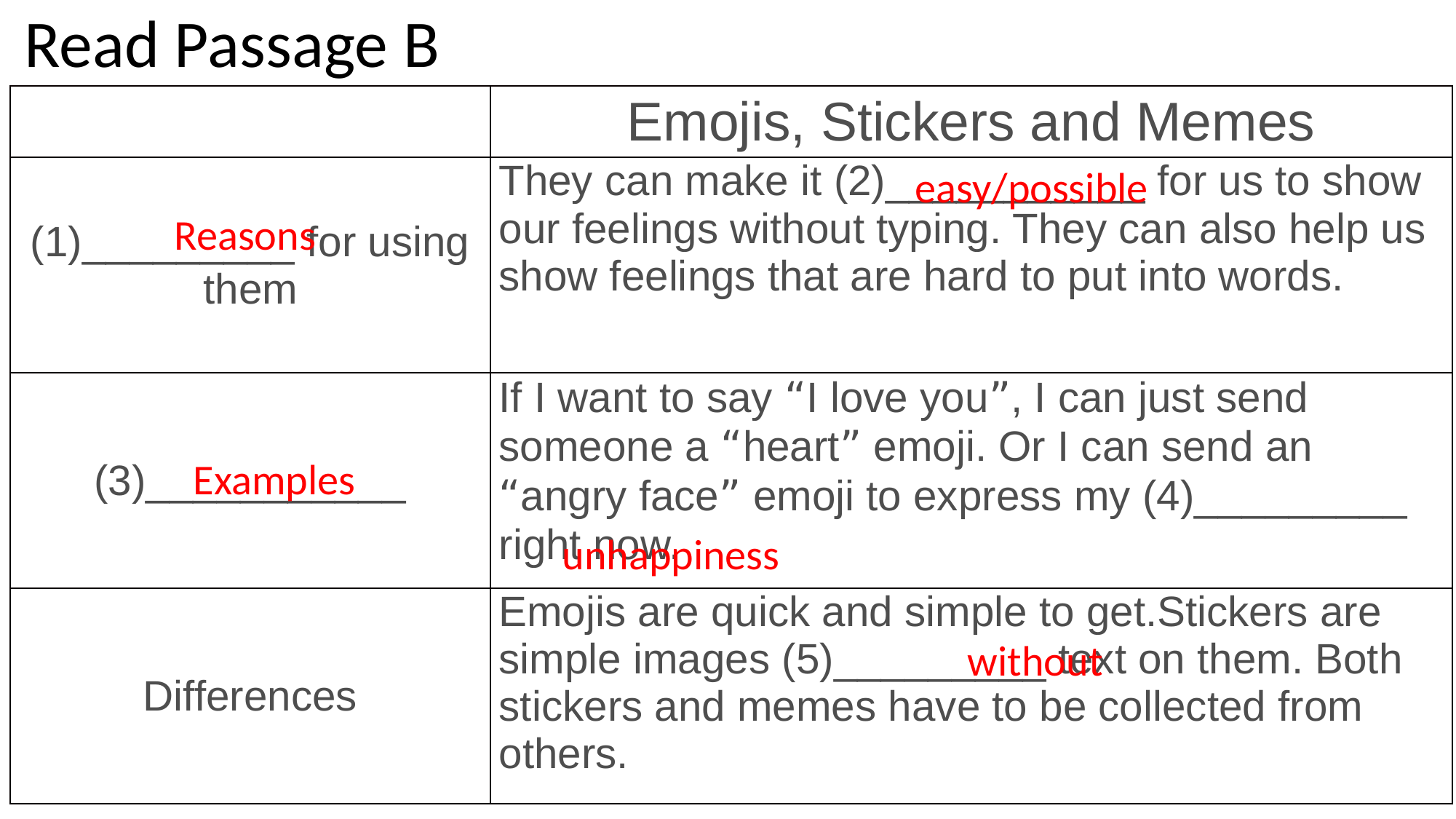

# Read Passage B
|  | Emojis, Stickers and Memes |
| --- | --- |
| (1)\_\_\_\_\_\_\_\_\_ for using them | They can make it (2)\_\_\_\_\_\_\_\_\_\_\_ for us to show our feelings without typing. They can also help us show feelings that are hard to put into words. |
| (3)\_\_\_\_\_\_\_\_\_\_\_ | If I want to say “I love you”, I can just send someone a “heart” emoji. Or I can send an “angry face” emoji to express my (4)\_\_\_\_\_\_\_\_\_ right now. |
| Differences | Emojis are quick and simple to get.Stickers are simple images (5)\_\_\_\_\_\_\_\_\_ text on them. Both stickers and memes have to be collected from others. |
easy/possible
Reasons
Examples
unhappiness
without